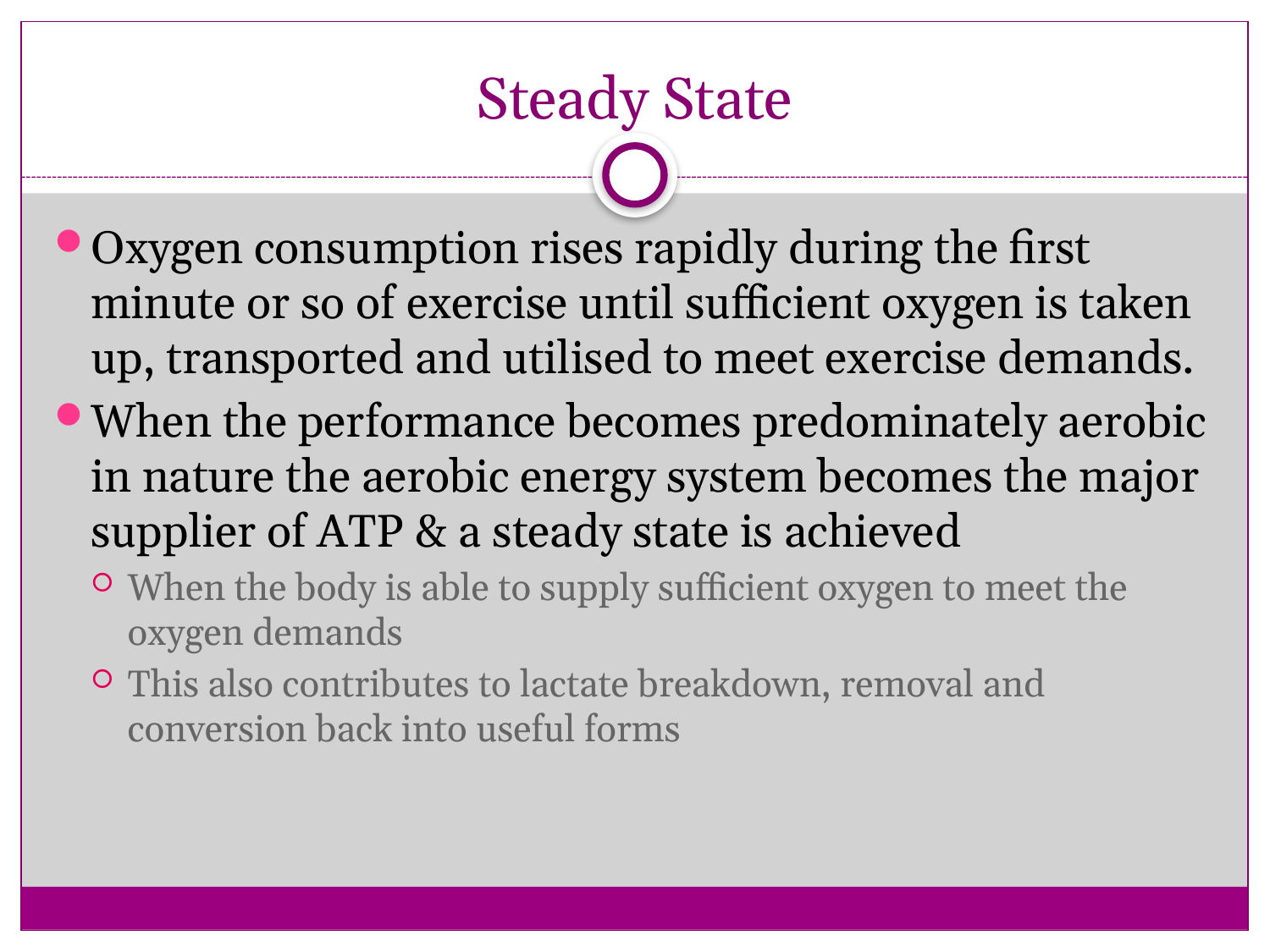

# Steady State
Oxygen consumption rises rapidly during the first minute or so of exercise until sufficient oxygen is taken up, transported and utilised to meet exercise demands.
When the performance becomes predominately aerobic in nature the aerobic energy system becomes the major supplier of ATP & a steady state is achieved
When the body is able to supply sufficient oxygen to meet the oxygen demands
This also contributes to lactate breakdown, removal and conversion back into useful forms